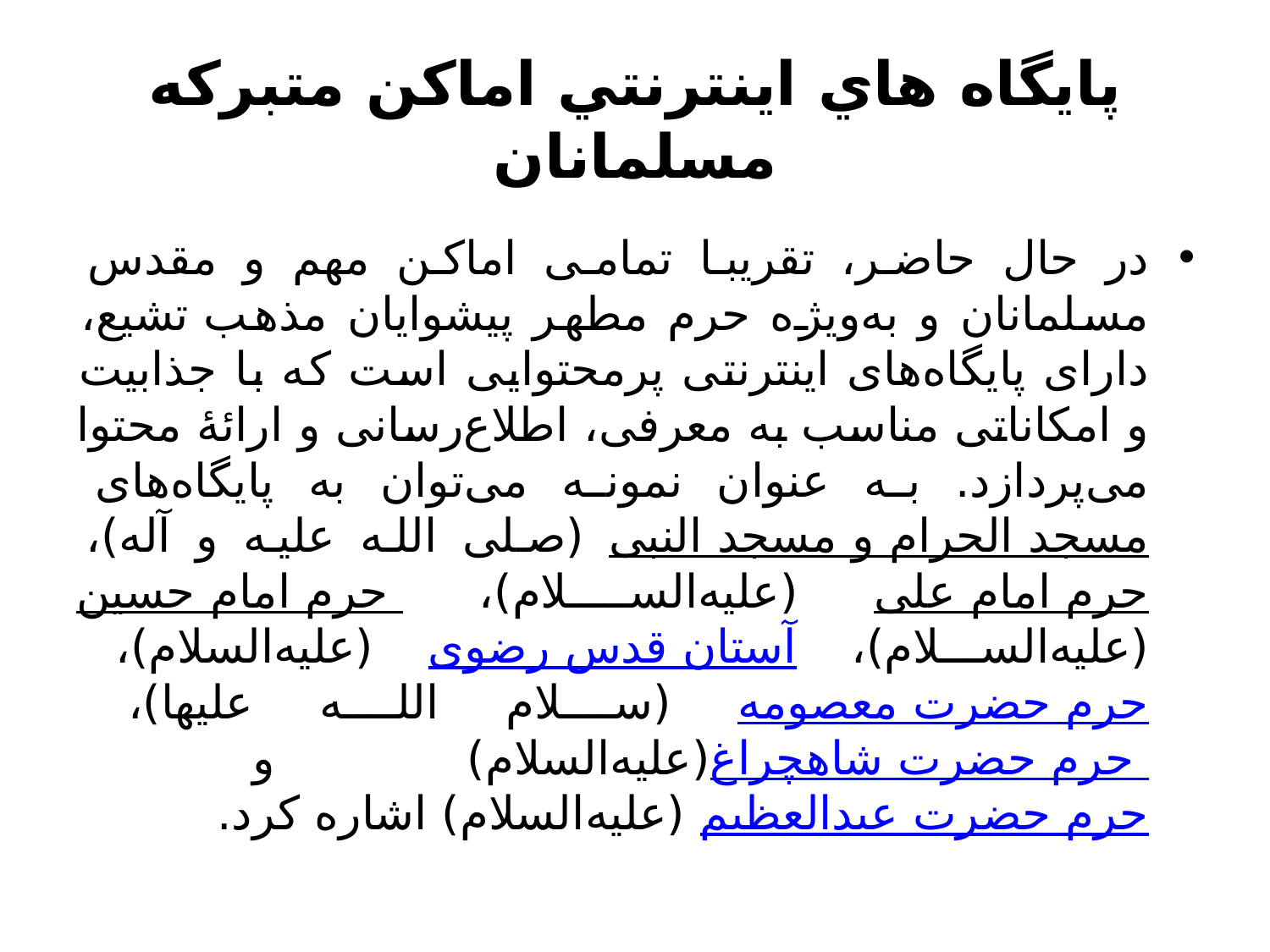

# پايگاه هاي اينترنتي اماكن متبركه مسلمانان
در حال حاضر، تقریبا تمامی اماکن مهم و مقدس مسلمانان و به‌ویژه حرم مطهر پیشوایان مذهب تشیع، دارای پایگاه‌های اینترنتی پرمحتوایی است که با جذابیت و امکاناتی مناسب به معرفی، اطلاع‌رسانی و ارائۀ محتوا می‌پردازد. به عنوان نمونه می‌توان به پایگاه‌های مسجد الحرام و مسجد النبی (صلی الله علیه و آله)، حرم امام علی (علیه‌السلام)، حرم امام حسین (علیه‌السلام)، آستان قدس رضوی (علیه‌السلام)، حرم حضرت معصومه (سلام الله علیها)، حرم حضرت شاهچراغ (علیه‌السلام) و حرم حضرت عبدالعظیم (علیه‌السلام) اشاره کرد.